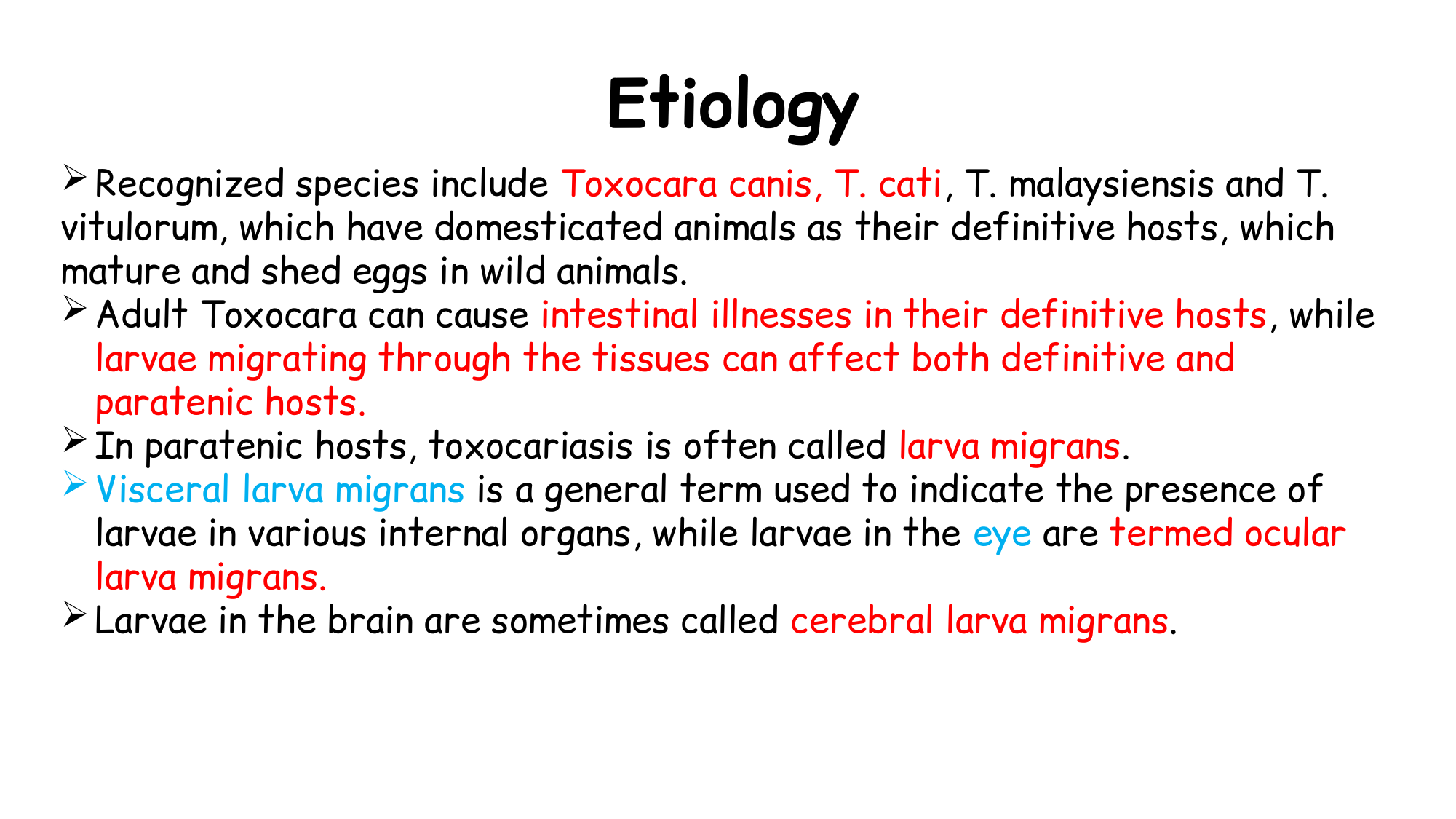

Etiology
Recognized species include Toxocara canis, T. cati, T. malaysiensis and T.
vitulorum, which have domesticated animals as their definitive hosts, which mature and shed eggs in wild animals.
Adult Toxocara can cause intestinal illnesses in their definitive hosts, while larvae migrating through the tissues can affect both definitive and paratenic hosts.
In paratenic hosts, toxocariasis is often called larva migrans.
Visceral larva migrans is a general term used to indicate the presence of larvae in various internal organs, while larvae in the eye are termed ocular larva migrans.
Larvae in the brain are sometimes called cerebral larva migrans.